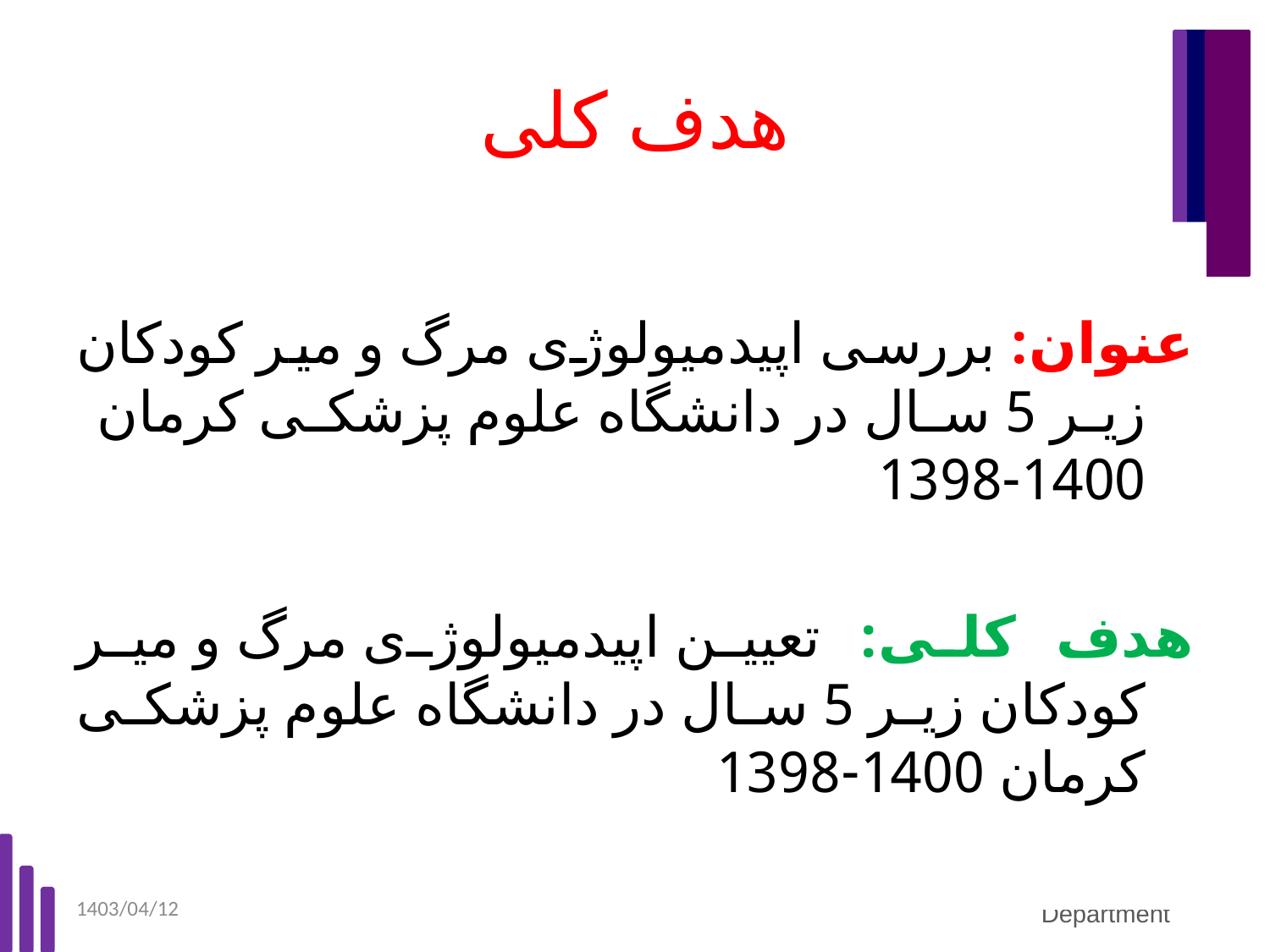

# هدف کلی

عنوان: بررسی اپیدمیولوژی مرگ و میر کودکان زیر 5 سال در دانشگاه علوم پزشکی کرمان 1400-1398

هدف کلی: تعیین اپیدمیولوژی مرگ و میر کودکان زیر 5 سال در دانشگاه علوم پزشکی کرمان 1400-1398

1403/04/12